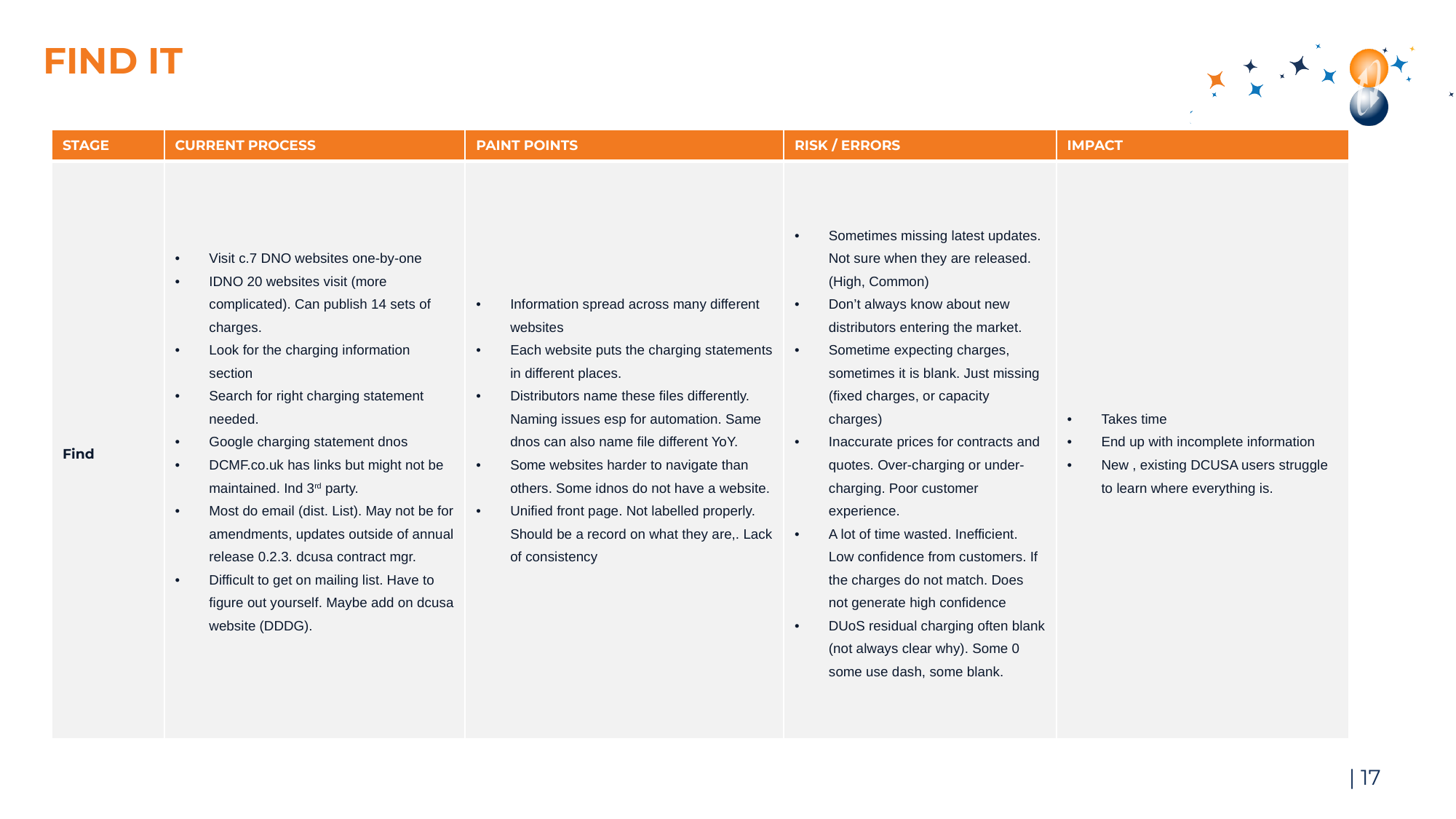

# FIND IT
| STAGE | CURRENT PROCESS | PAINT POINTS | RISK / ERRORS | IMPACT |
| --- | --- | --- | --- | --- |
| Find | Visit c.7 DNO websites one-by-one IDNO 20 websites visit (more complicated). Can publish 14 sets of charges. Look for the charging information section Search for right charging statement needed. Google charging statement dnos DCMF.co.uk has links but might not be maintained. Ind 3rd party. Most do email (dist. List). May not be for amendments, updates outside of annual release 0.2.3. dcusa contract mgr. Difficult to get on mailing list. Have to figure out yourself. Maybe add on dcusa website (DDDG). | Information spread across many different websites Each website puts the charging statements in different places. Distributors name these files differently. Naming issues esp for automation. Same dnos can also name file different YoY. Some websites harder to navigate than others. Some idnos do not have a website. Unified front page. Not labelled properly. Should be a record on what they are,. Lack of consistency | Sometimes missing latest updates. Not sure when they are released. (High, Common) Don’t always know about new distributors entering the market. Sometime expecting charges, sometimes it is blank. Just missing (fixed charges, or capacity charges) Inaccurate prices for contracts and quotes. Over-charging or under-charging. Poor customer experience. A lot of time wasted. Inefficient. Low confidence from customers. If the charges do not match. Does not generate high confidence DUoS residual charging often blank (not always clear why). Some 0 some use dash, some blank. | Takes time End up with incomplete information New , existing DCUSA users struggle to learn where everything is. |